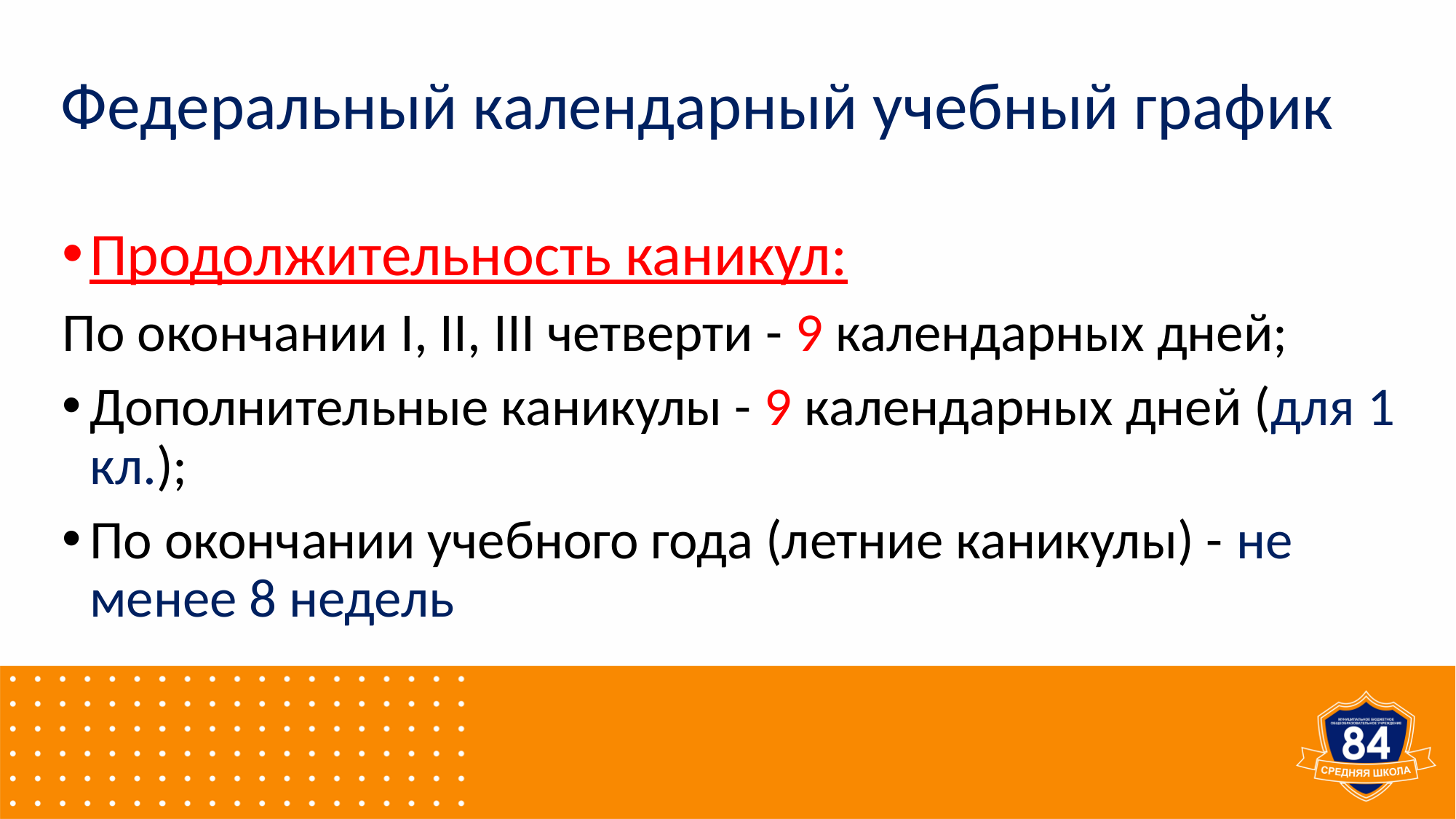

# Федеральный календарный учебный график
Продолжительность каникул:
По окончании I, II, III четверти - 9 календарных дней;
Дополнительные каникулы - 9 календарных дней (для 1 кл.);
По окончании учебного года (летние каникулы) - не менее 8 недель